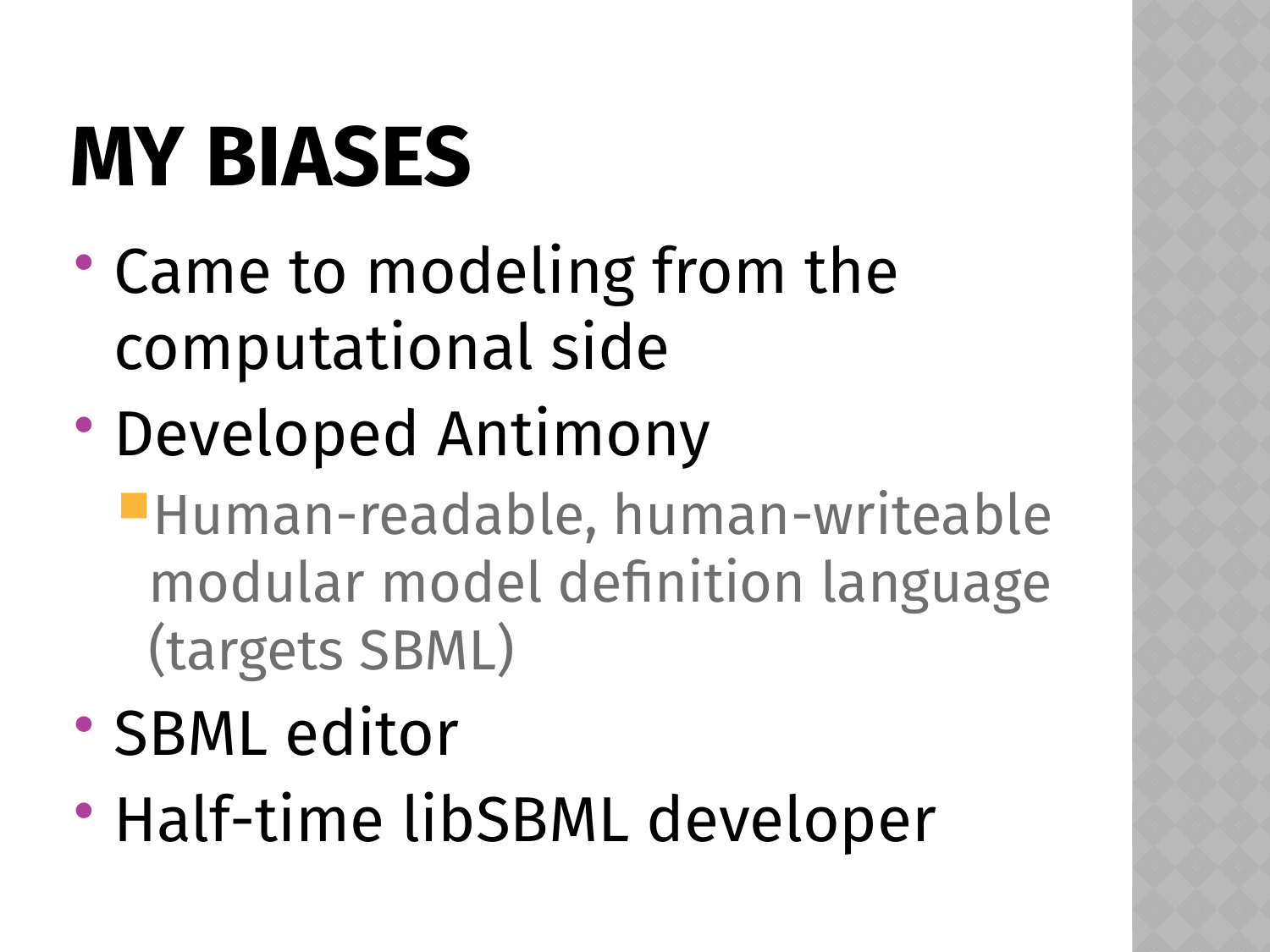

# My biases
Came to modeling from the computational side
Developed Antimony
Human-readable, human-writeable modular model definition language (targets SBML)
SBML editor
Half-time libSBML developer